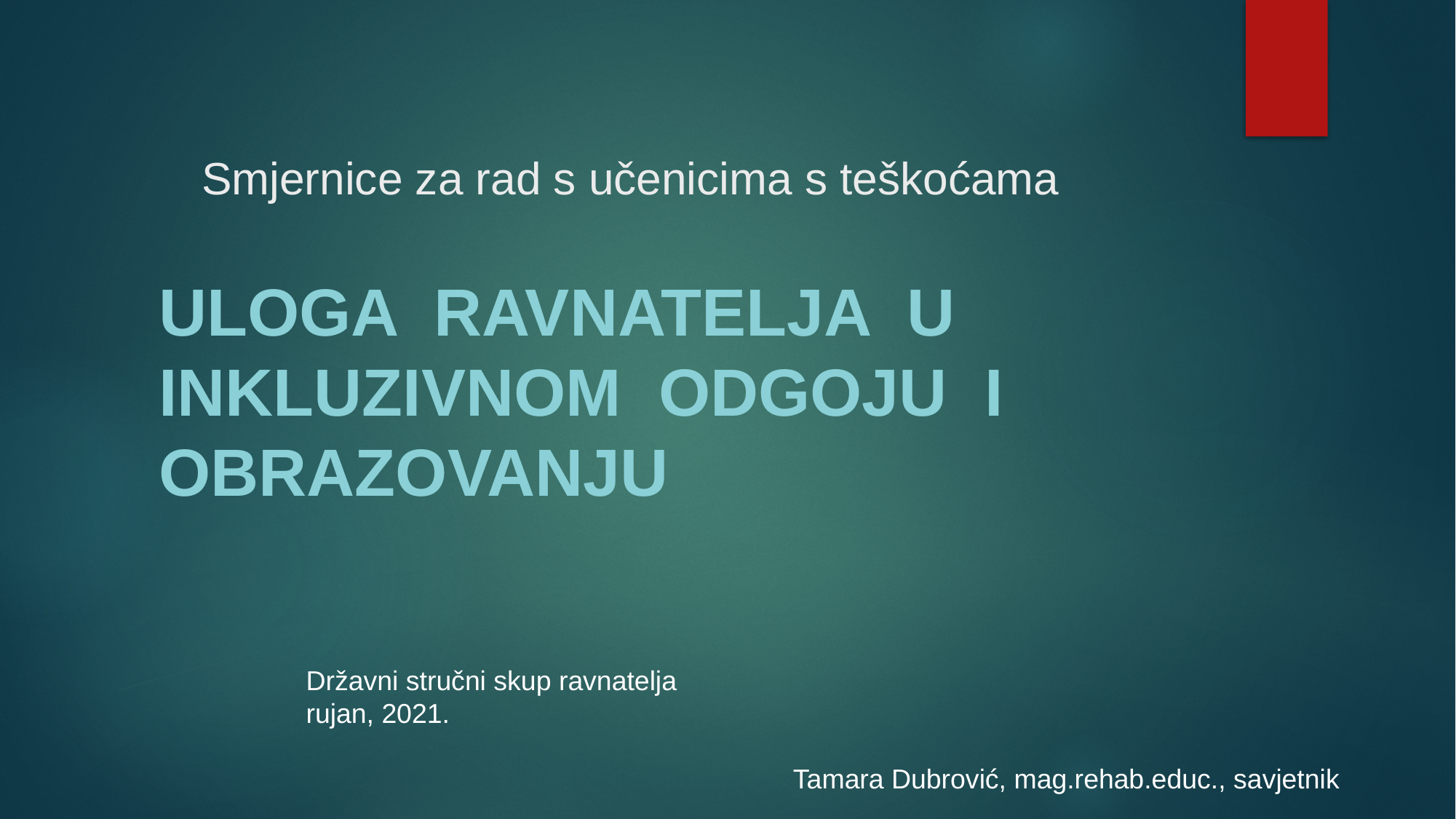

# Smjernice za rad s učenicima s teškoćama
Uloga  ravnatelja  u inkluzivnom  odgoju  i obrazovanju

Državni stručni skup ravnatelja
rujan, 2021.

Tamara Dubrović, mag.rehab.educ., savjetnik